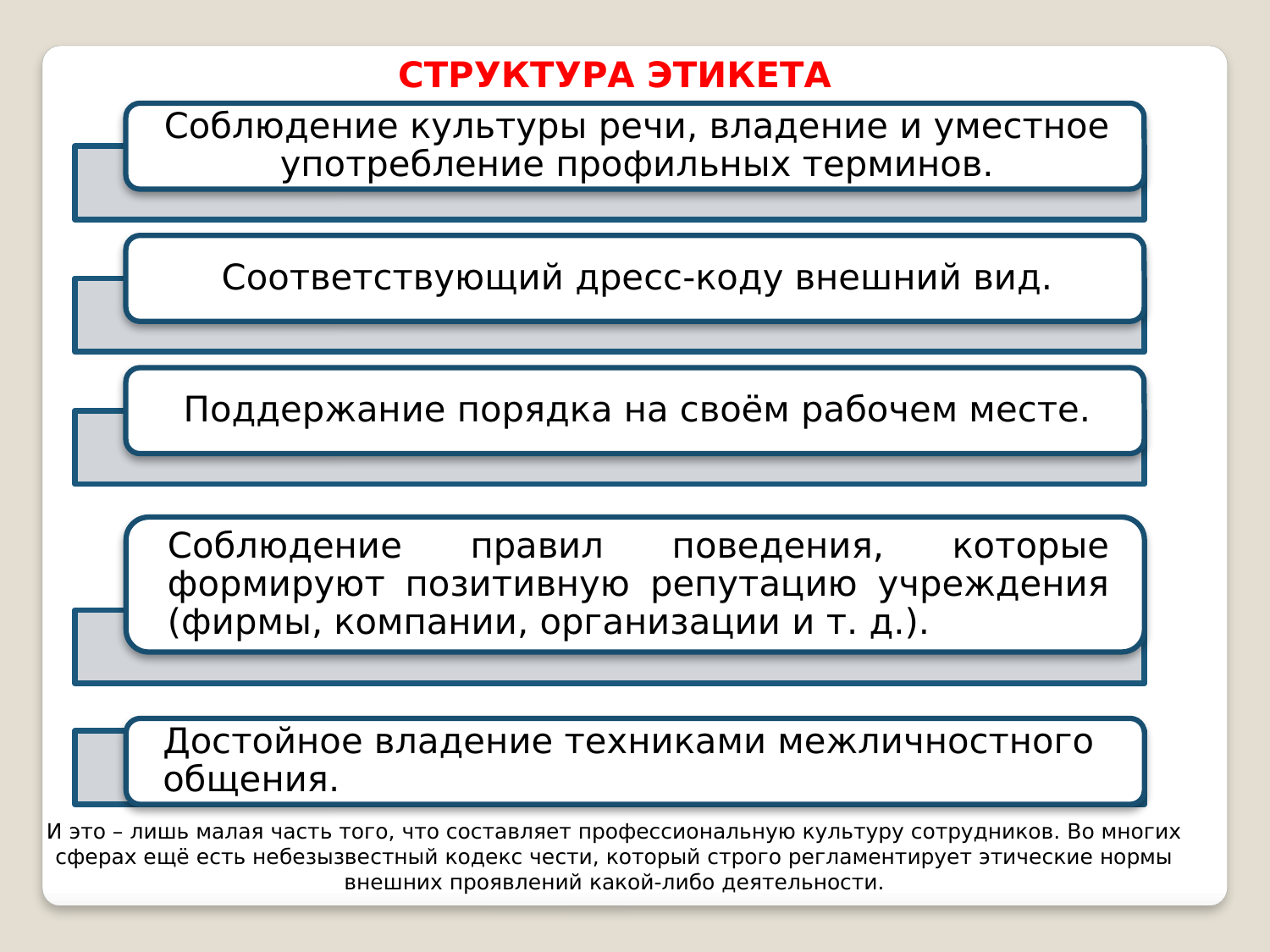

Структура этикета
Соблюдение культуры речи, владение и уместное употребление профильных терминов.
Соответствующий дресс-коду внешний вид.
Поддержание порядка на своём рабочем месте.
Соблюдение правил поведения, которые формируют позитивную репутацию учреждения (фирмы, компании, организации и т. д.).
Достойное владение техниками межличностного общения.
И это – лишь малая часть того, что составляет профессиональную культуру сотрудников. Во многих сферах ещё есть небезызвестный кодекс чести, который строго регламентирует этические нормы внешних проявлений какой-либо деятельности.